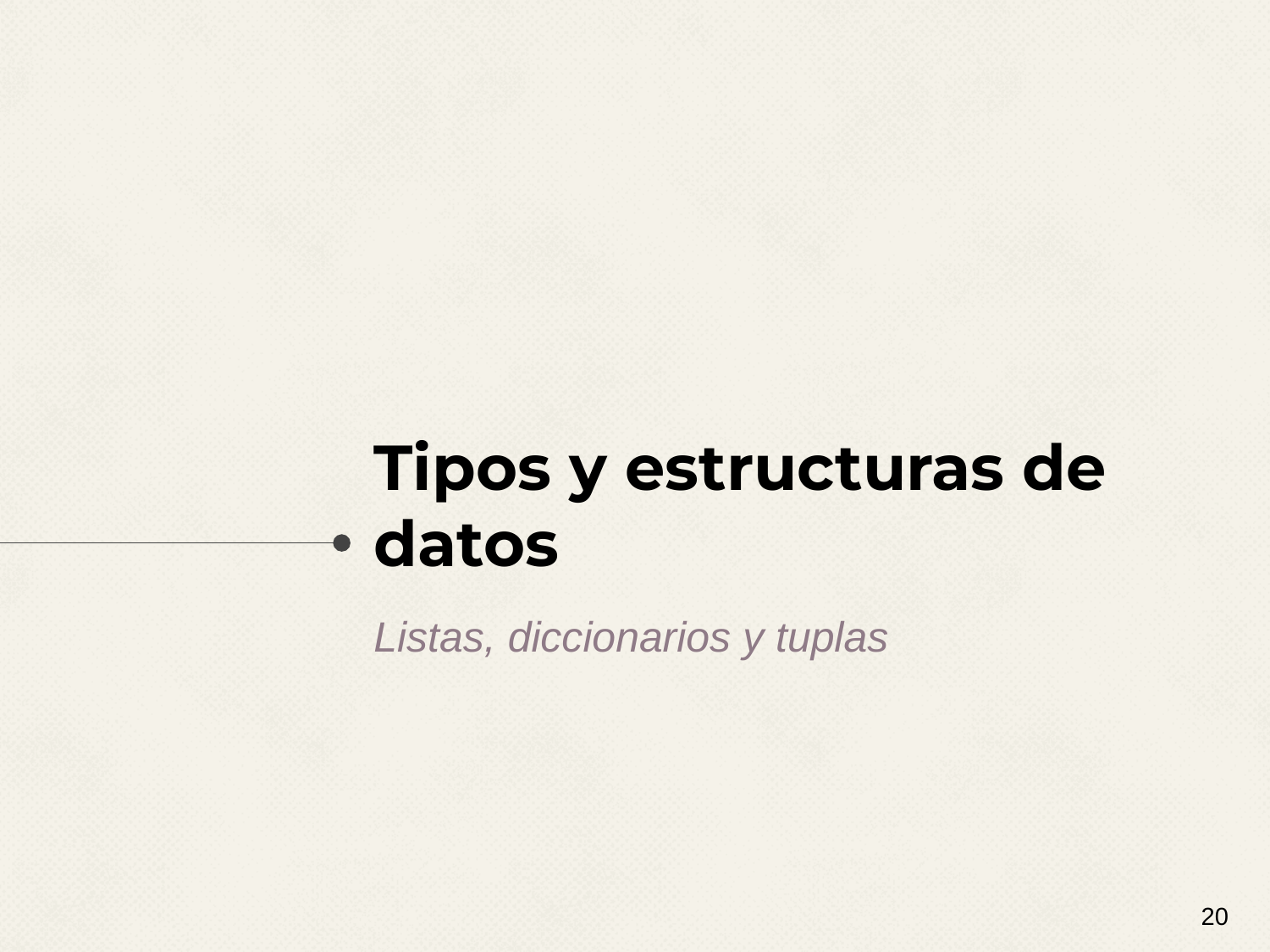

# Tipos y estructuras de datos
Listas, diccionarios y tuplas
20